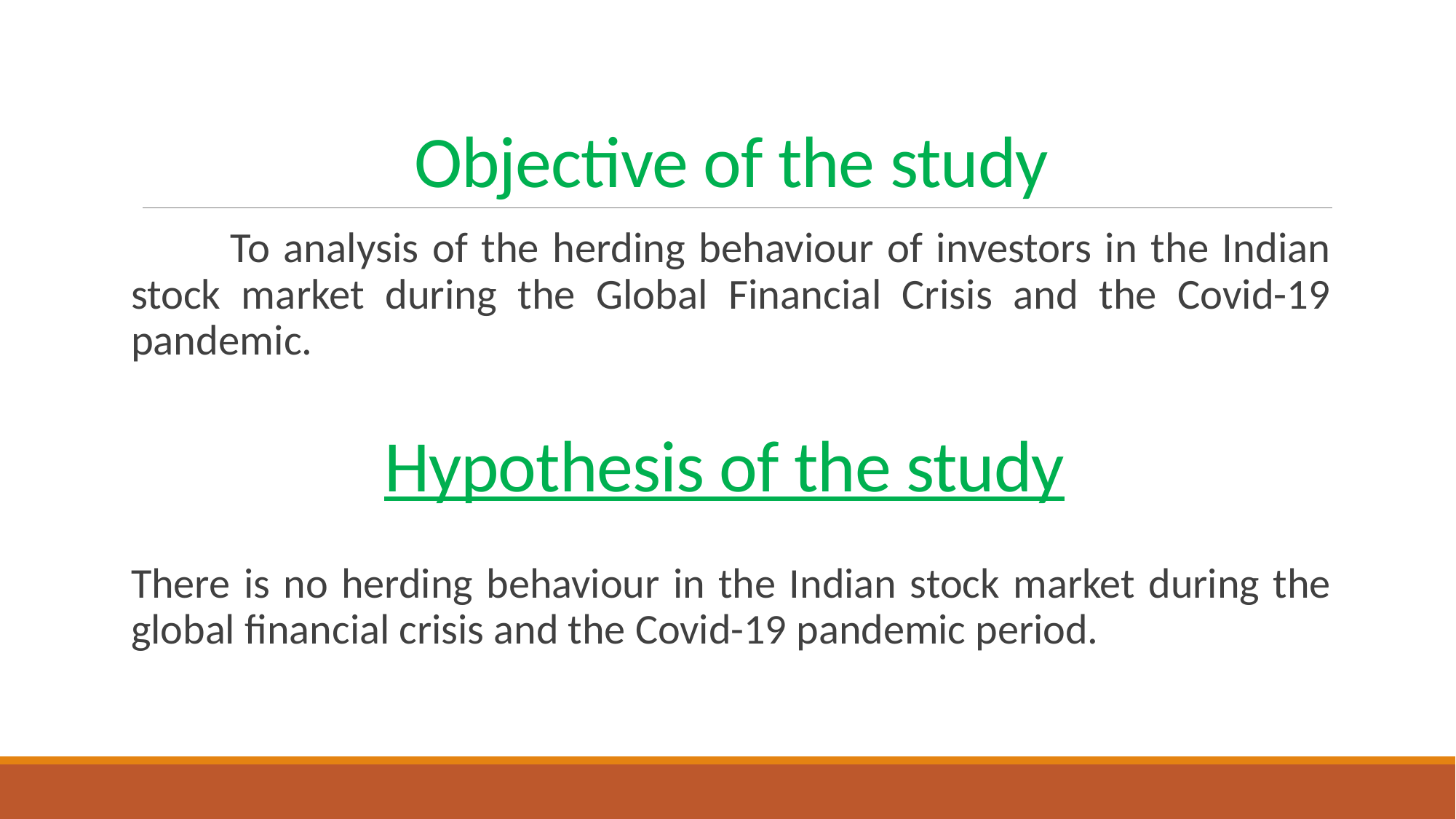

# Objective of the study
	To analysis of the herding behaviour of investors in the Indian stock market during the Global Financial Crisis and the Covid-19 pandemic.
Hypothesis of the study
There is no herding behaviour in the Indian stock market during the global financial crisis and the Covid-19 pandemic period.